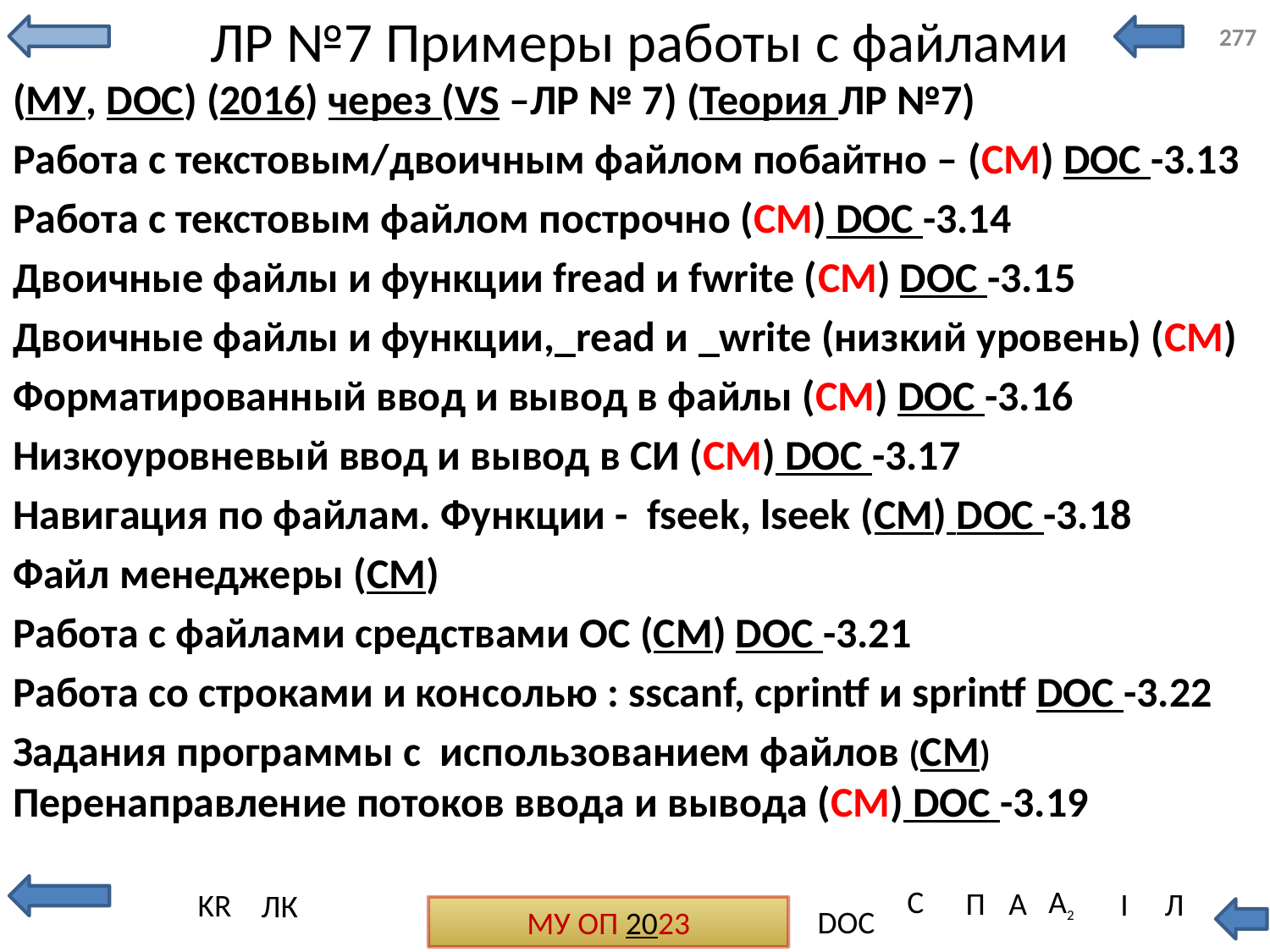

# ЛР №7 Примеры работы с файлами
277
(МУ, DOC) (2016) через (VS –ЛР № 7) (Теория ЛР №7)
Работа с текстовым/двоичным файлом побайтно – (СМ) DOC -3.13
Работа с текстовым файлом построчно (СМ) DOC -3.14
Двоичные файлы и функции fread и fwrite (СМ) DOC -3.15
Двоичные файлы и функции,_read и _write (низкий уровень) (СМ)
Форматированный ввод и вывод в файлы (СМ) DOC -3.16
Низкоуровневый ввод и вывод в СИ (СМ) DOC -3.17
Навигация по файлам. Функции -  fseek, lseek (СМ) DOC -3.18
Файл менеджеры (СМ)
Работа с файлами средствами ОС (СМ) DOC -3.21
Работа со строками и консолью : sscanf, cprintf и sprintf DOC -3.22
Задания программы с  использованием файлов (СМ) Перенаправление потоков ввода и вывода (СМ) DOC -3.19